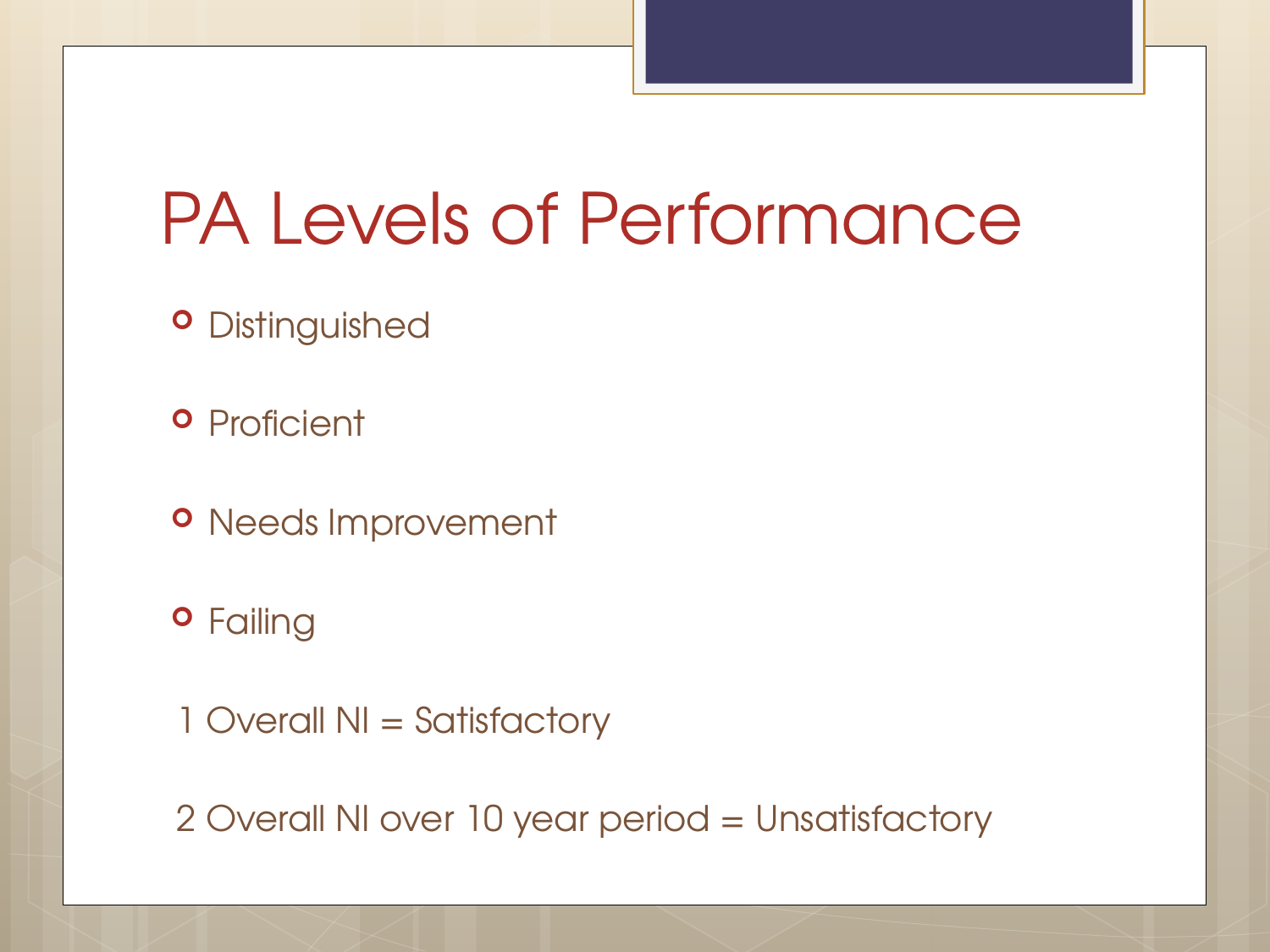

# PA Levels of Performance
Distinguished

Proficient

Needs Improvement

Failing

1 Overall NI = Satisfactory

2 Overall NI over 10 year period = Unsatisfactory